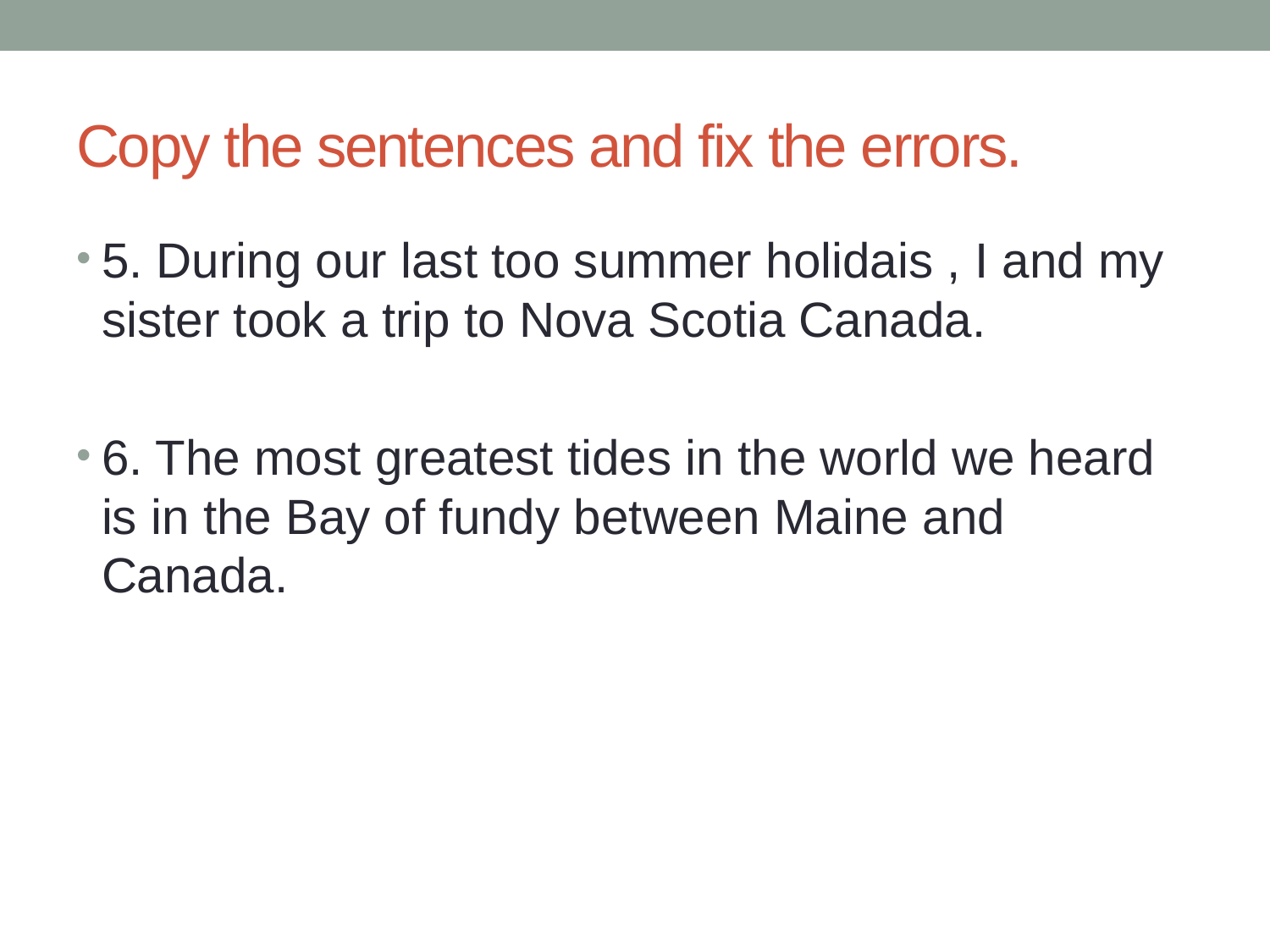

# Copy the sentences and fix the errors.
5. During our last too summer holidais , I and my sister took a trip to Nova Scotia Canada.

6. The most greatest tides in the world we heard is in the Bay of fundy between Maine and Canada.